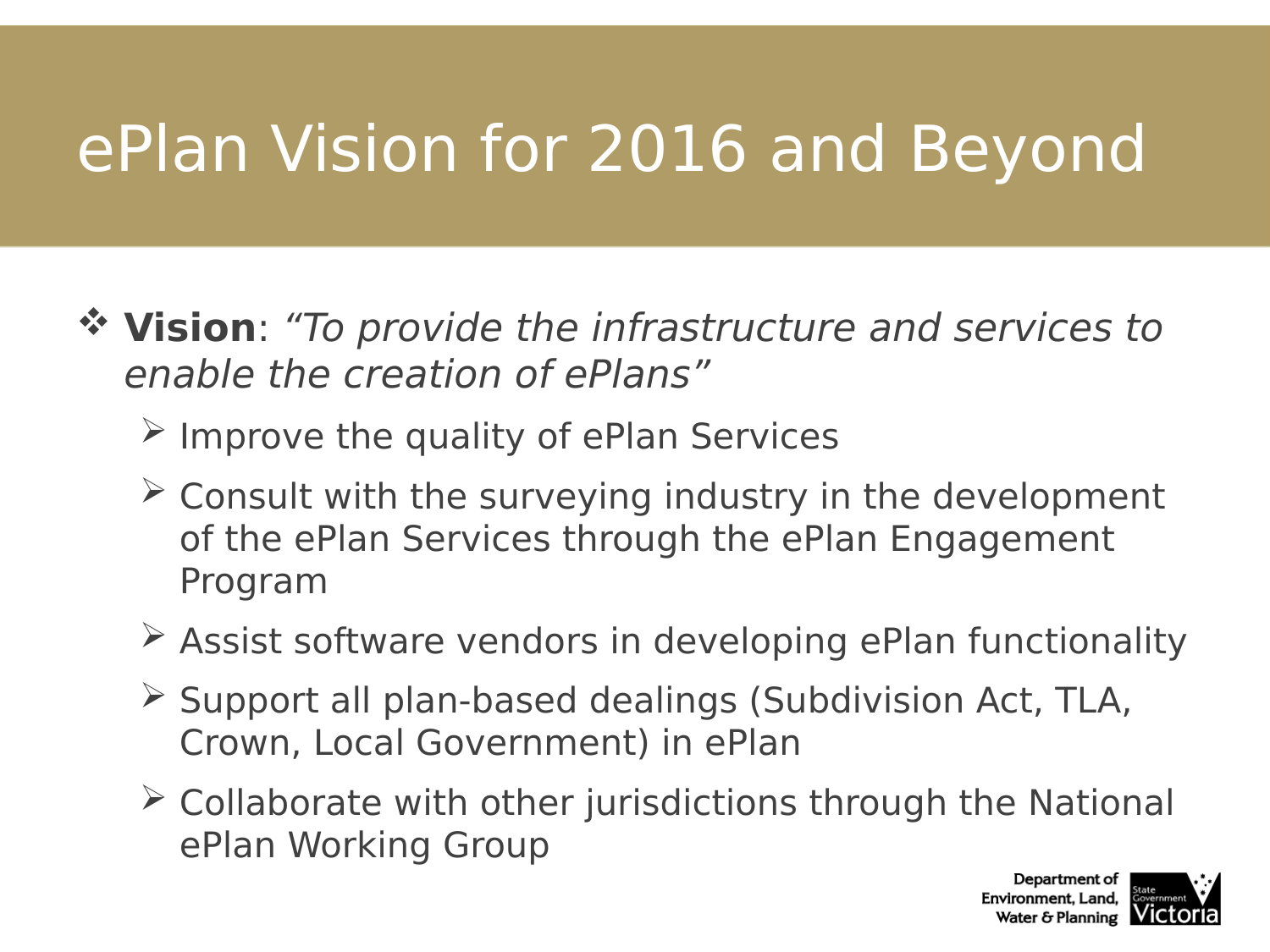

# ePlan Vision for 2016 and Beyond
Vision: “To provide the infrastructure and services to enable the creation of ePlans”
Improve the quality of ePlan Services
Consult with the surveying industry in the development of the ePlan Services through the ePlan Engagement Program
Assist software vendors in developing ePlan functionality
Support all plan-based dealings (Subdivision Act, TLA, Crown, Local Government) in ePlan
Collaborate with other jurisdictions through the National ePlan Working Group